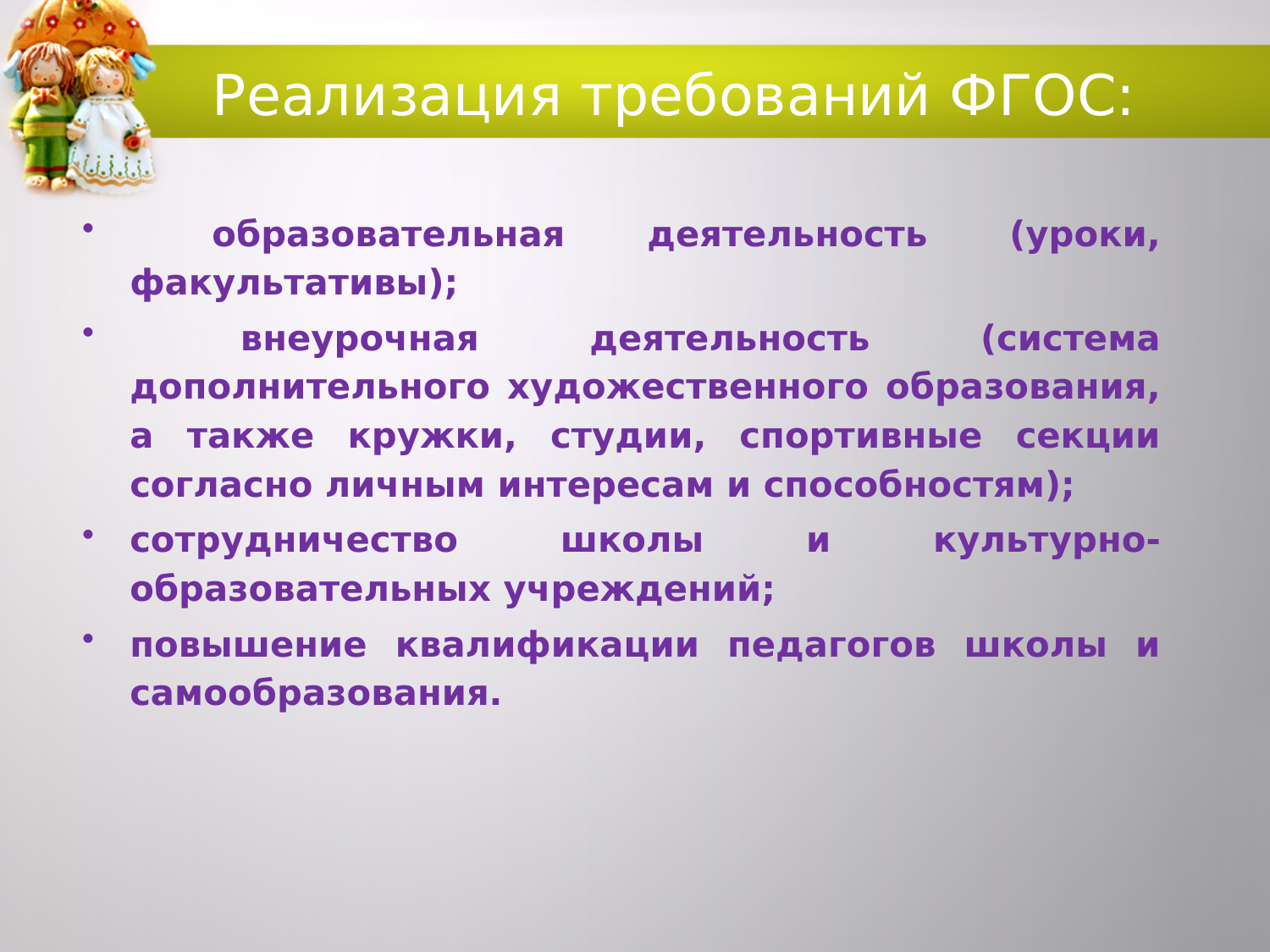

# Реализация требований ФГОС:
 образовательная деятельность (уроки, факультативы);
 внеурочная деятельность (система дополнительного художественного образования, а также кружки, студии, спортивные секции согласно личным интересам и способностям);
сотрудничество школы и культурно-образовательных учреждений;
повышение квалификации педагогов школы и самообразования.